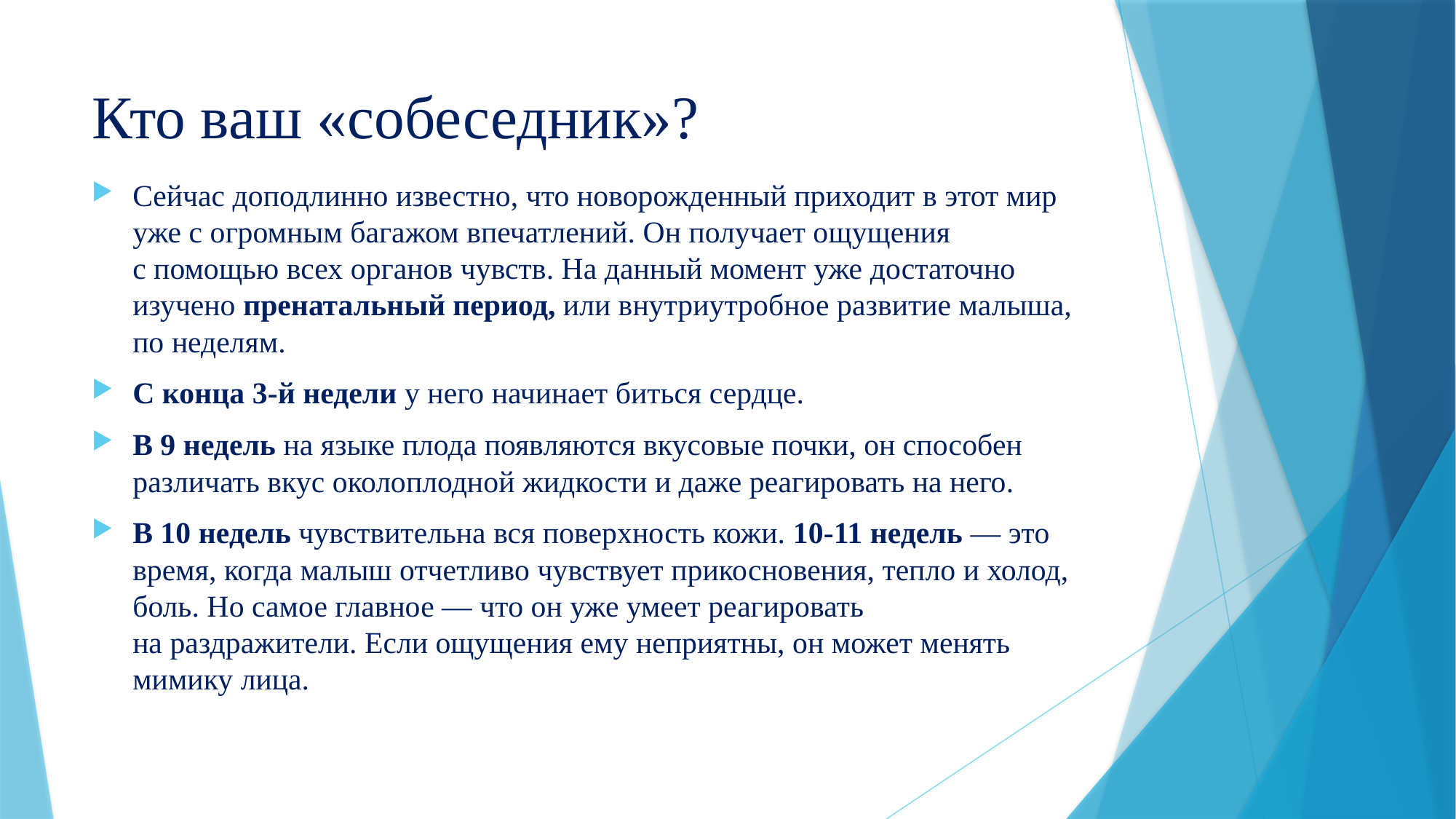

# Кто ваш «собеседник»?
Сейчас доподлинно известно, что новорожденный приходит в этот мир уже с огромным багажом впечатлений. Он получает ощущения с помощью всех органов чувств. На данный момент уже достаточно изучено пренатальный период, или внутриутробное развитие малыша, по неделям.
С конца 3-й недели у него начинает биться сердце.
В 9 недель на языке плода появляются вкусовые почки, он способен различать вкус околоплодной жидкости и даже реагировать на него.
В 10 недель чувствительна вся поверхность кожи. 10-11 недель — это время, когда малыш отчетливо чувствует прикосновения, тепло и холод, боль. Но самое главное — что он уже умеет реагировать на раздражители. Если ощущения ему неприятны, он может менять мимику лица.